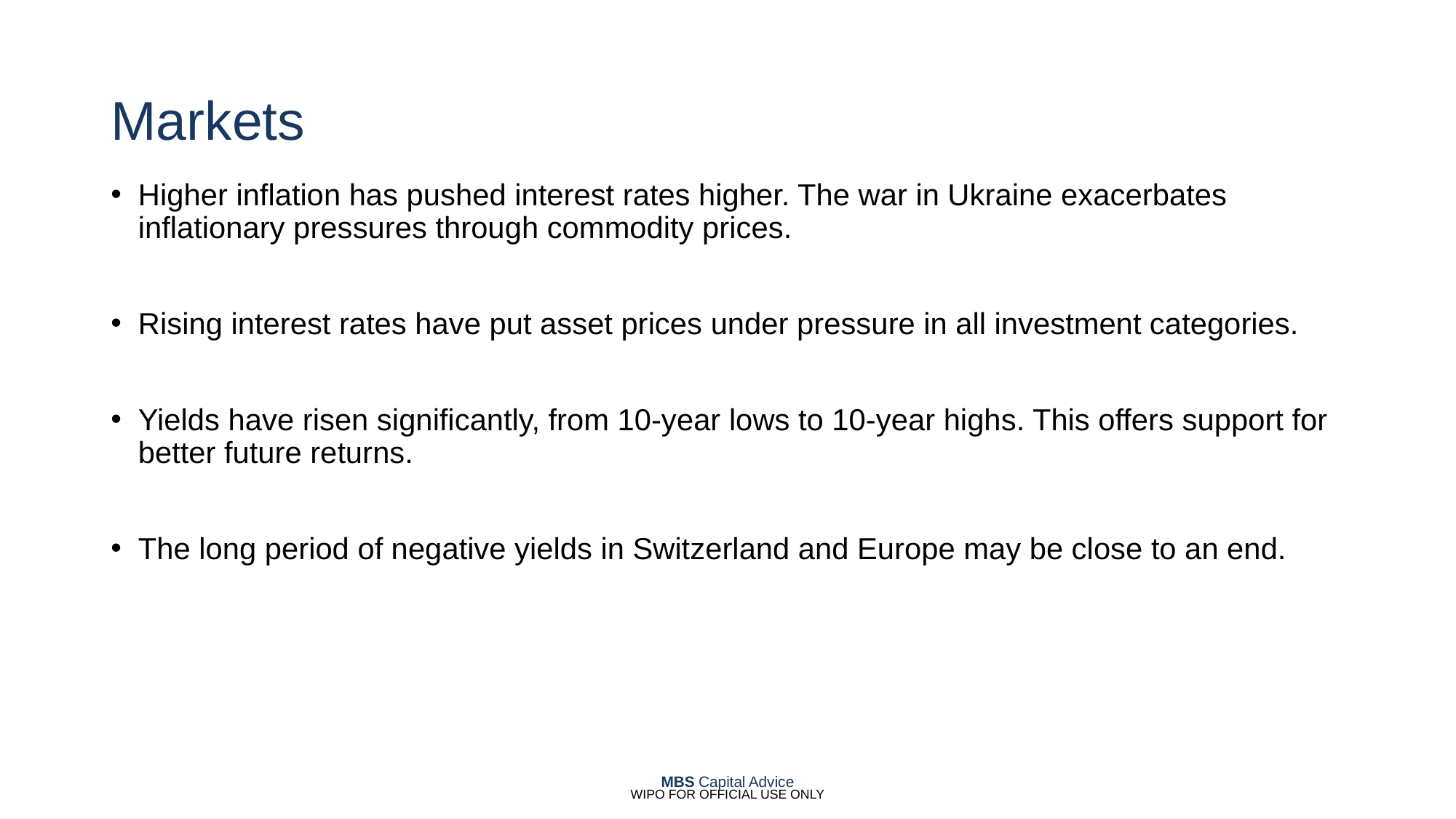

# Markets
Higher inflation has pushed interest rates higher. The war in Ukraine exacerbates inflationary pressures through commodity prices.

Rising interest rates have put asset prices under pressure in all investment categories.

Yields have risen significantly, from 10-year lows to 10-year highs. This offers support for better future returns.

The long period of negative yields in Switzerland and Europe may be close to an end.
MBS Capital Advice